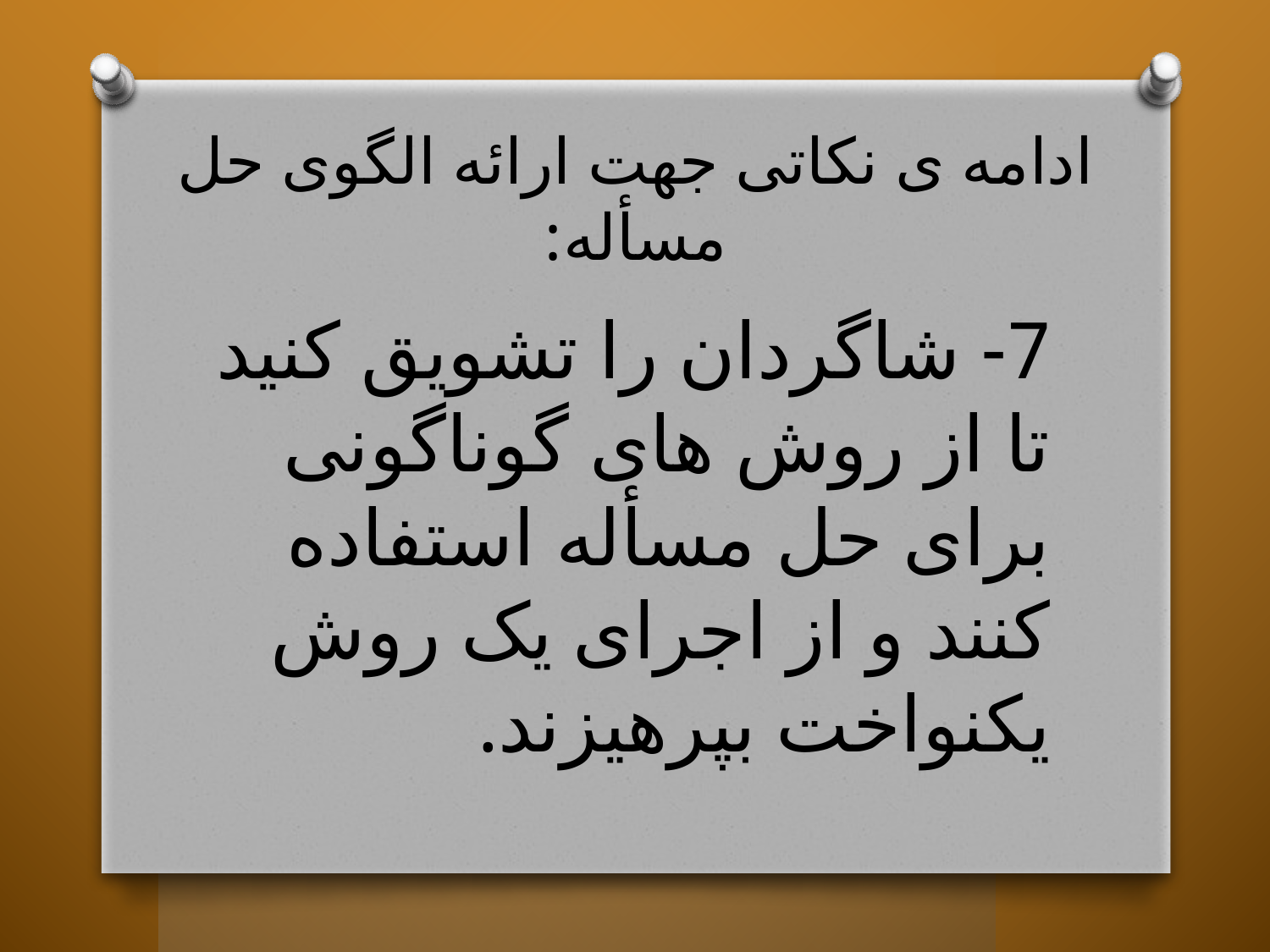

# ادامه ی نکاتی جهت ارائه الگوی حل مسأله:
7- شاگردان را تشویق کنید تا از روش های گوناگونی برای حل مسأله استفاده کنند و از اجرای یک روش یکنواخت بپرهیزند.